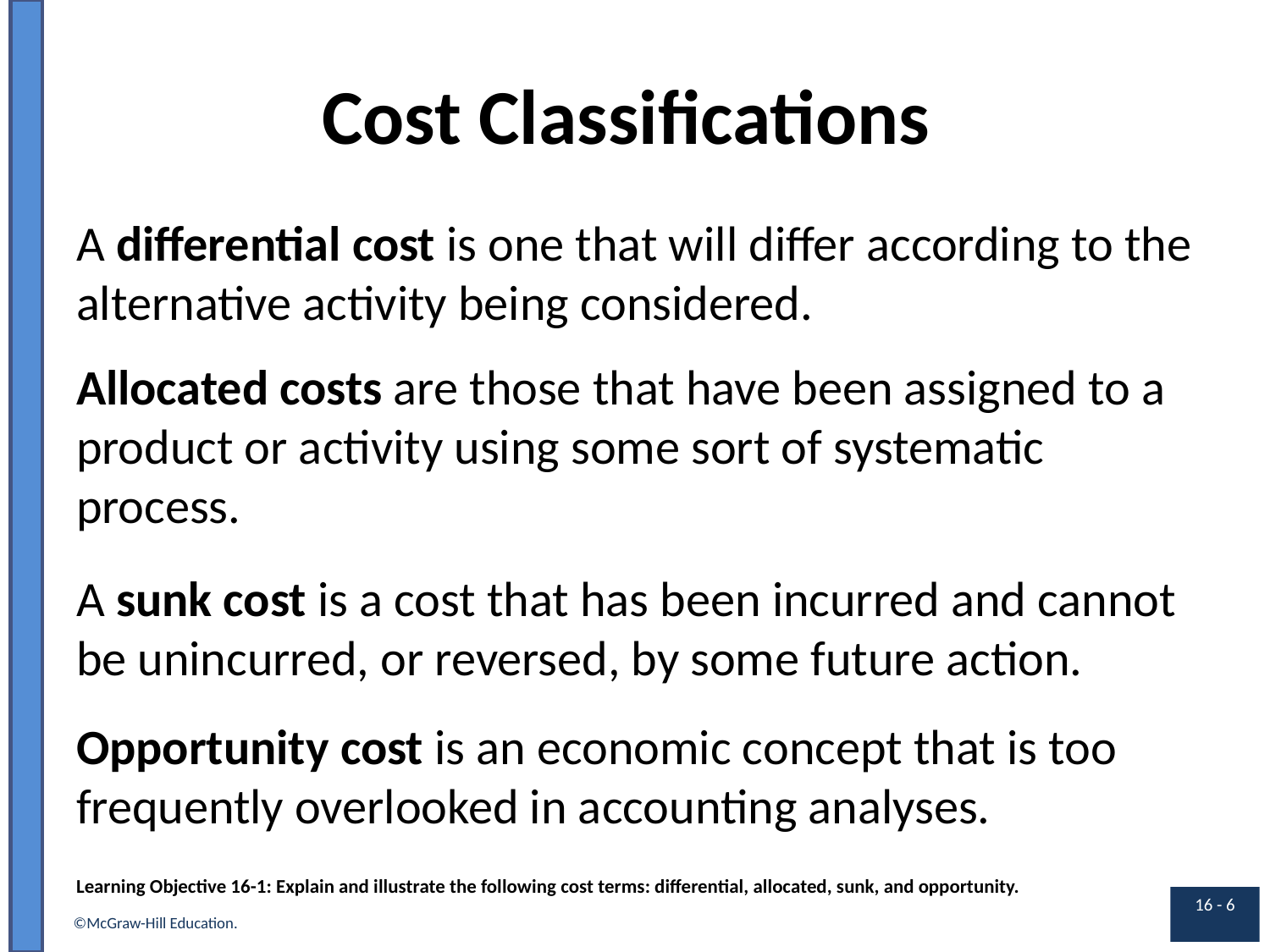

# Cost Classifications
A differential cost is one that will differ according to the alternative activity being considered.
Allocated costs are those that have been assigned to a product or activity using some sort of systematic process.
A sunk cost is a cost that has been incurred and cannot be unincurred, or reversed, by some future action.
Opportunity cost is an economic concept that is too frequently overlooked in accounting analyses.
Learning Objective 16-1: Explain and illustrate the following cost terms: differential, allocated, sunk, and opportunity.